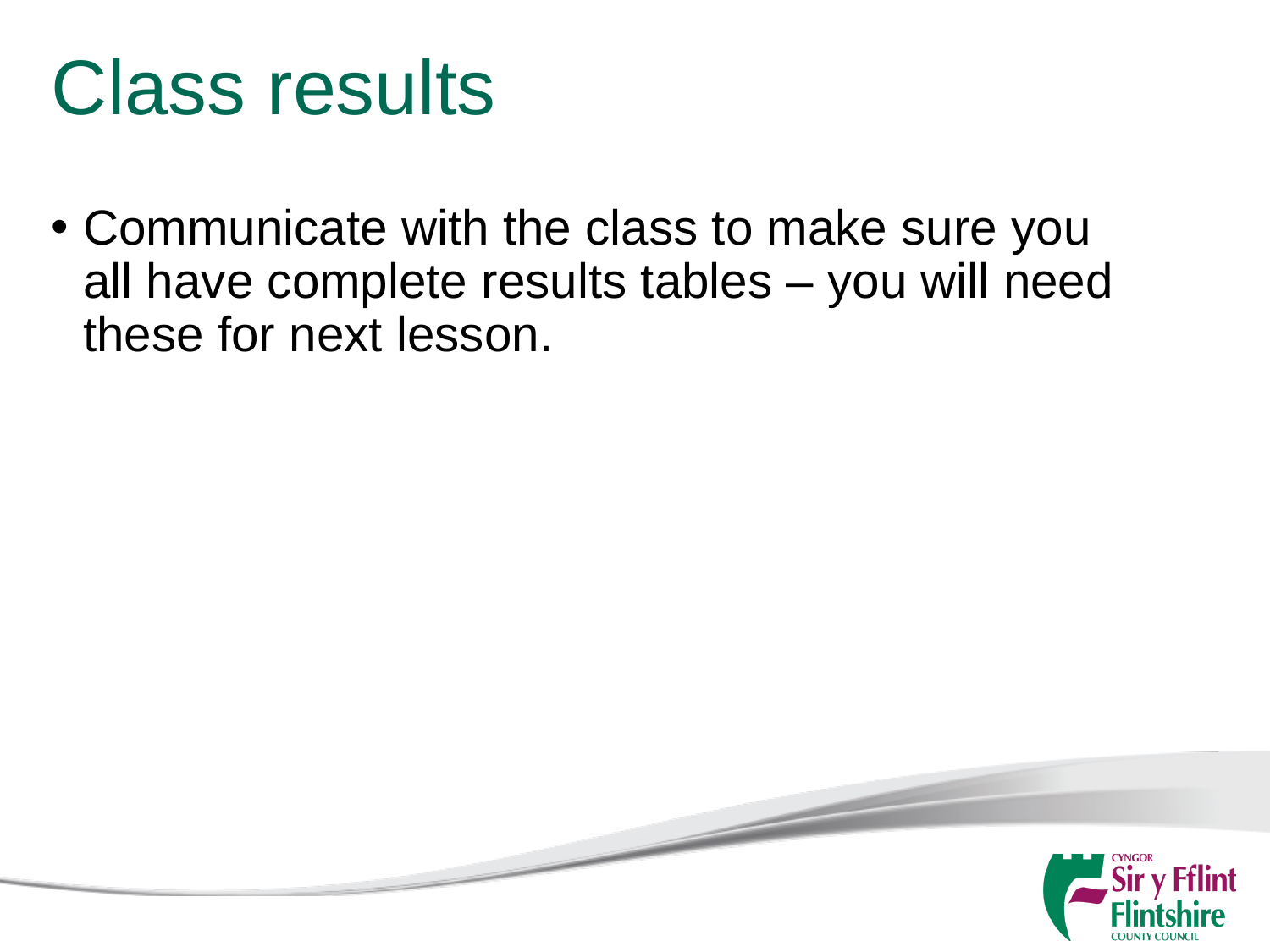

# Class results
Communicate with the class to make sure you all have complete results tables – you will need these for next lesson.